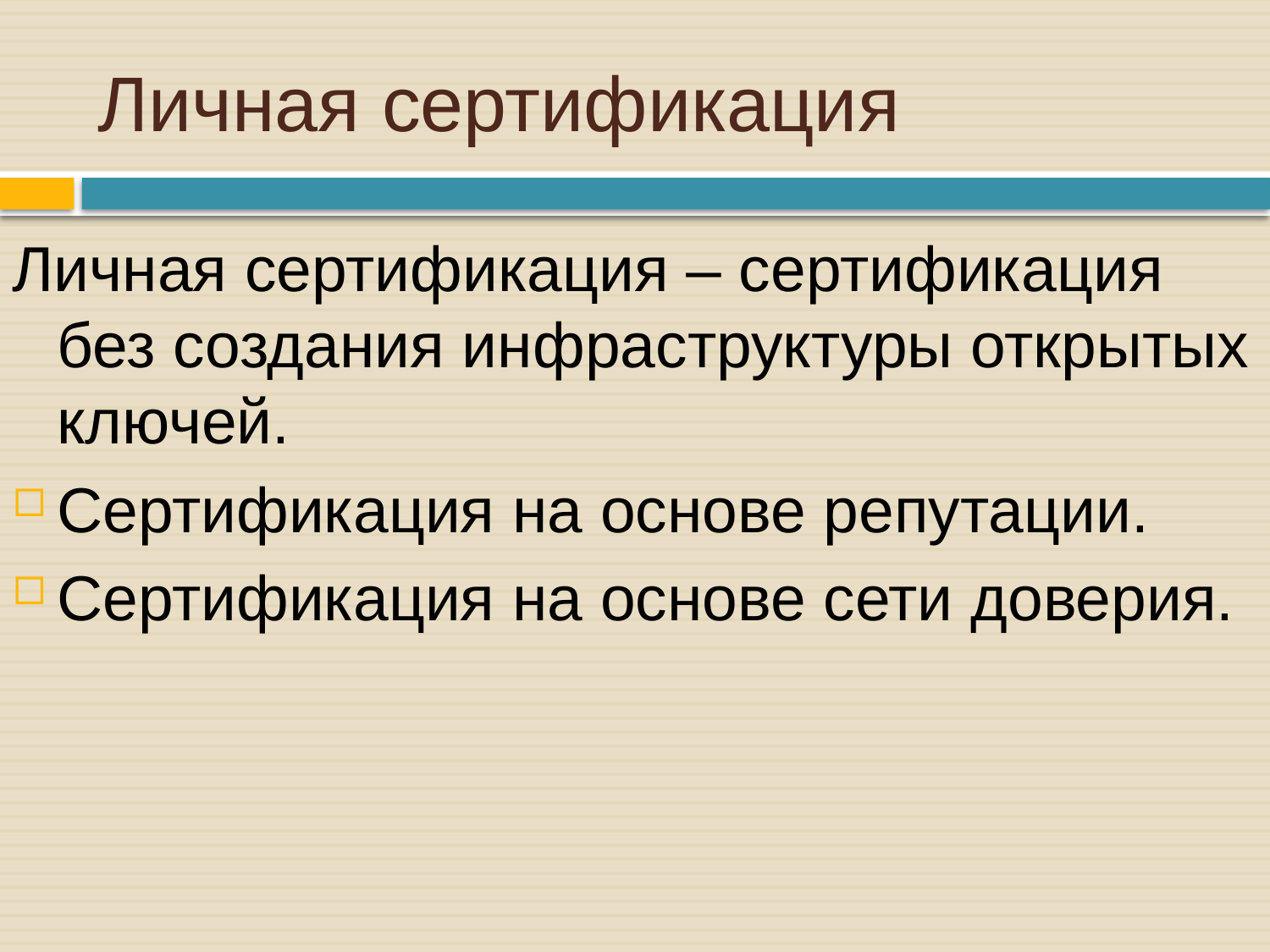

# Личная сертификация
Личная сертификация – сертификация без создания инфраструктуры открытых ключей.
Сертификация на основе репутации.
Сертификация на основе сети доверия.